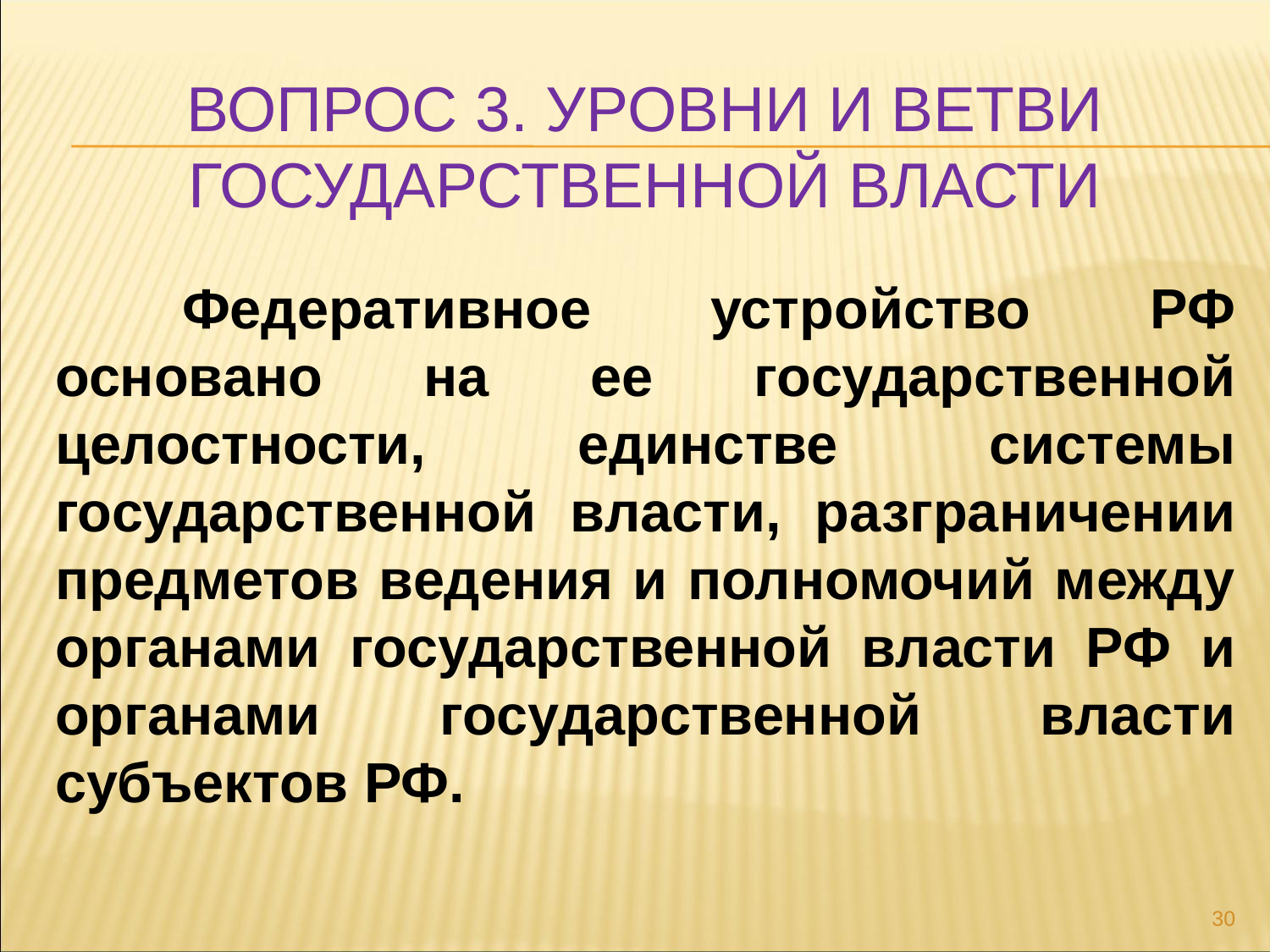

# Вопрос 3. уровни и ветви государственной власти
	Федеративное устройство РФ основано на ее государственной целостности, единстве системы государственной власти, разграничении предметов ведения и полномочий между органами государственной власти РФ и органами государственной власти субъектов РФ.

30